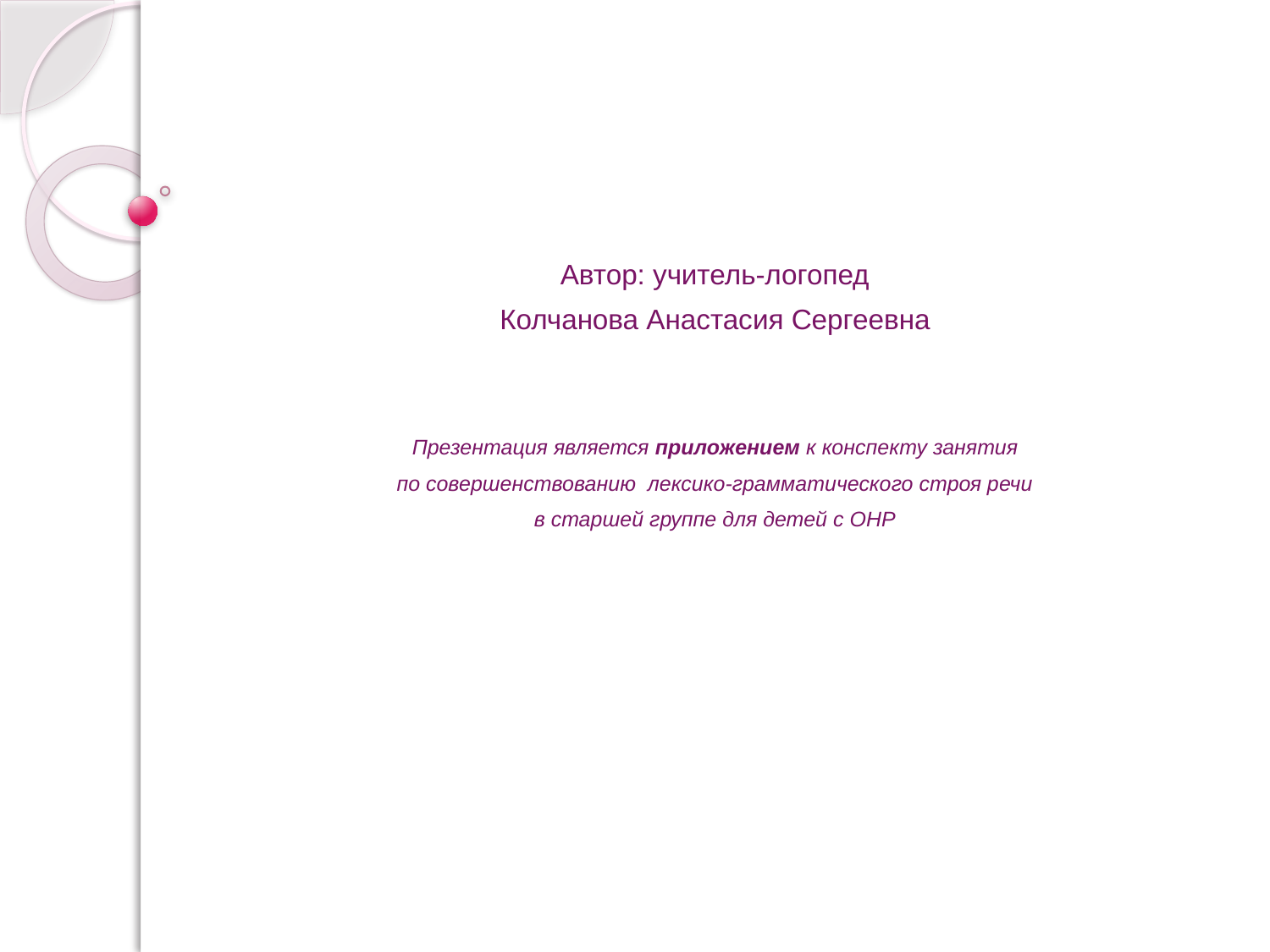

Автор: учитель-логопед
Колчанова Анастасия Сергеевна

Презентация является приложением к конспекту занятия
 по совершенствованию  лексико-грамматического строя речи
в старшей группе для детей с ОНР